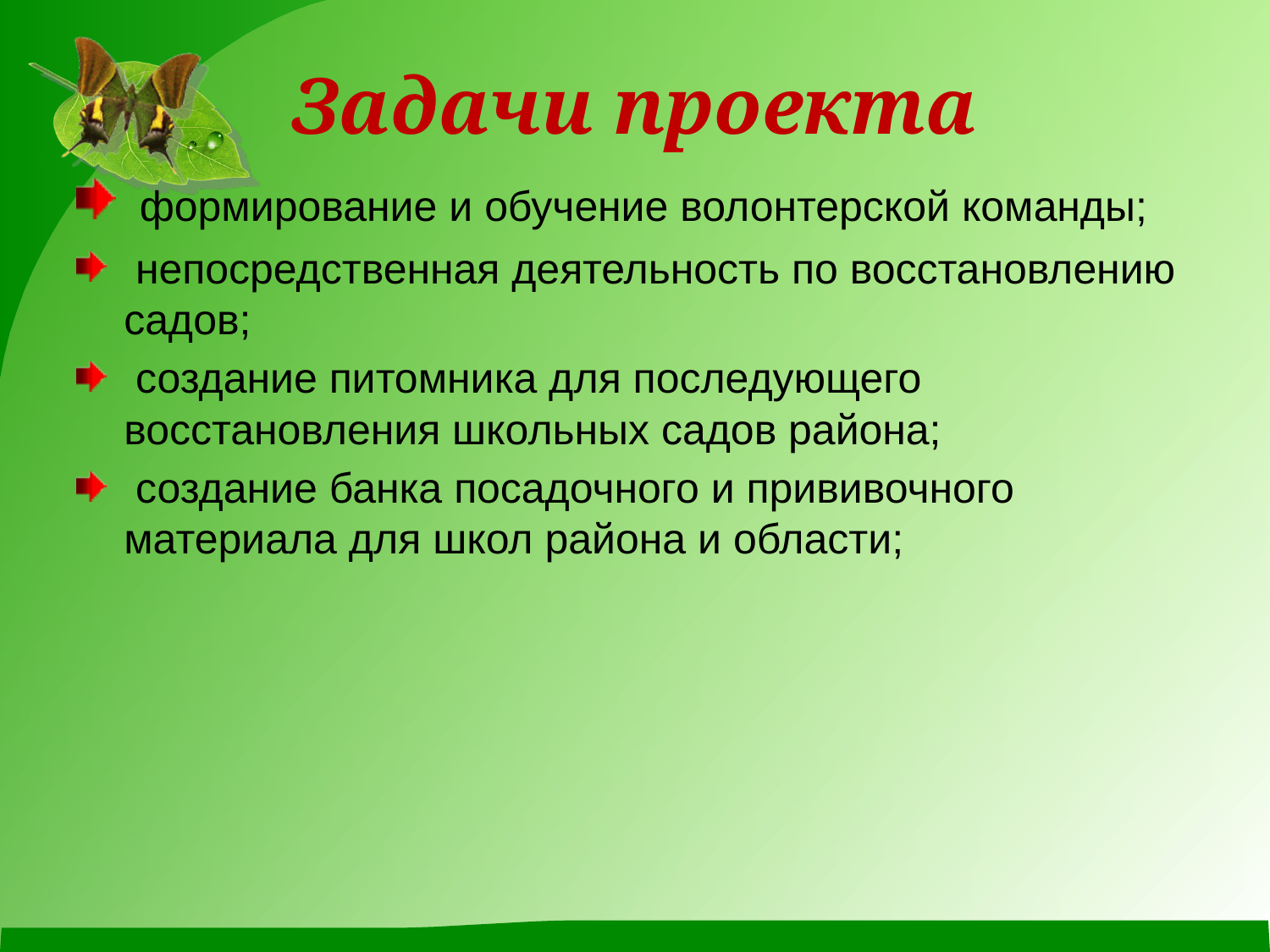

# Задачи проекта
 формирование и обучение волонтерской команды;
 непосредственная деятельность по восстановлению садов;
 создание питомника для последующего восстановления школьных садов района;
 создание банка посадочного и прививочного материала для школ района и области;